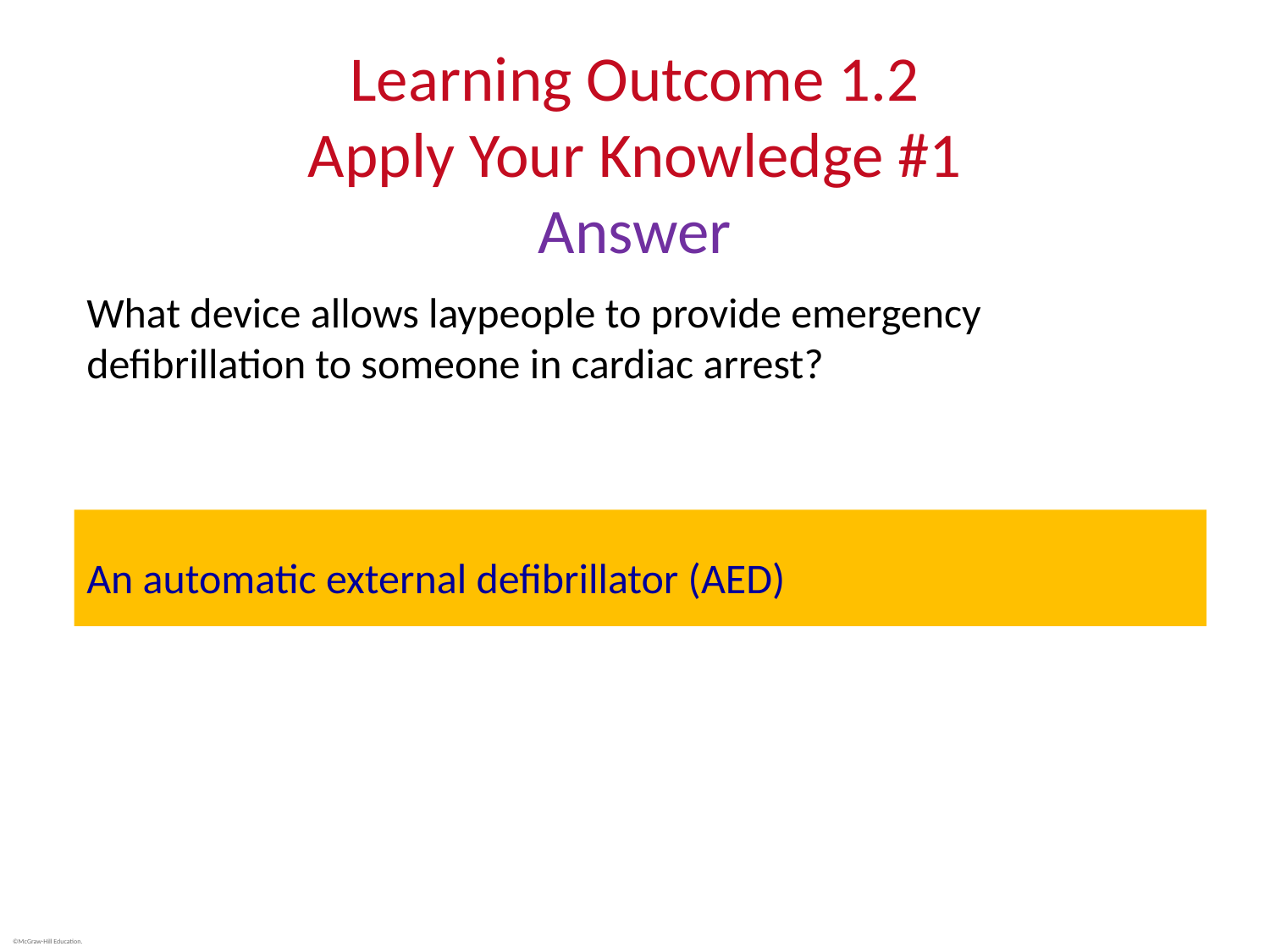

# Learning Outcome 1.2 Apply Your Knowledge #1 Answer
What device allows laypeople to provide emergency defibrillation to someone in cardiac arrest?

An automatic external defibrillator (AED)